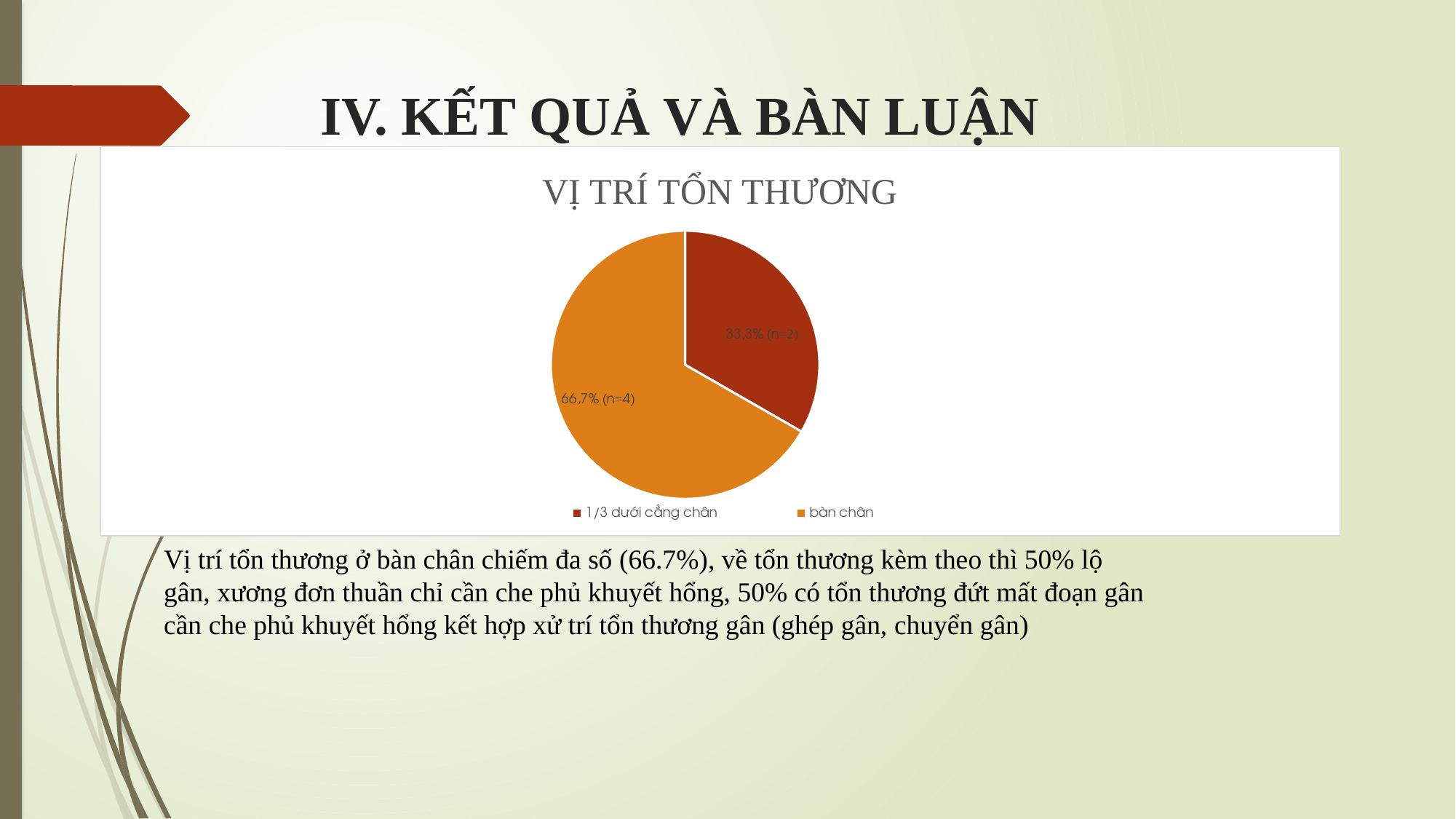

# IV. KẾT QUẢ VÀ BÀN LUẬN

### Chart: VỊ TRÍ TỔN THƯƠNG

| Category | vị trí |
|---|---|
| 1/3 dưới cẳng chân | 0.333 |
| bàn chân | 0.667 |
Vị trí tổn thương ở bàn chân chiếm đa số (66.7%), về tổn thương kèm theo thì 50% lộ gân, xương đơn thuần chỉ cần che phủ khuyết hổng, 50% có tổn thương đứt mất đoạn gân cần che phủ khuyết hổng kết hợp xử trí tổn thương gân (ghép gân, chuyển gân)